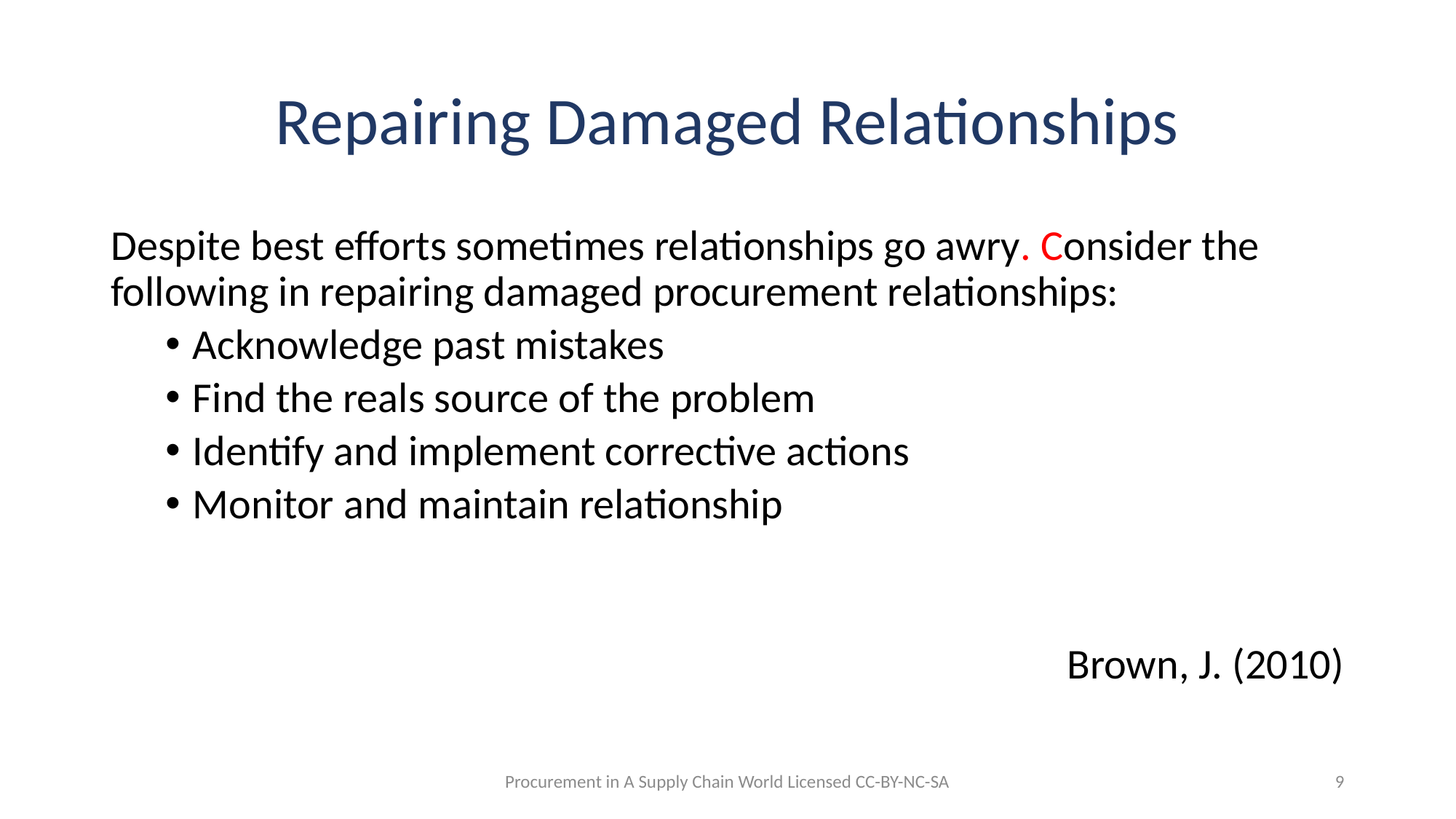

# Repairing Damaged Relationships
Despite best efforts sometimes relationships go awry. Consider the following in repairing damaged procurement relationships:
Acknowledge past mistakes
Find the reals source of the problem
Identify and implement corrective actions
Monitor and maintain relationship

Brown, J. (2010)
Procurement in A Supply Chain World Licensed CC-BY-NC-SA
9